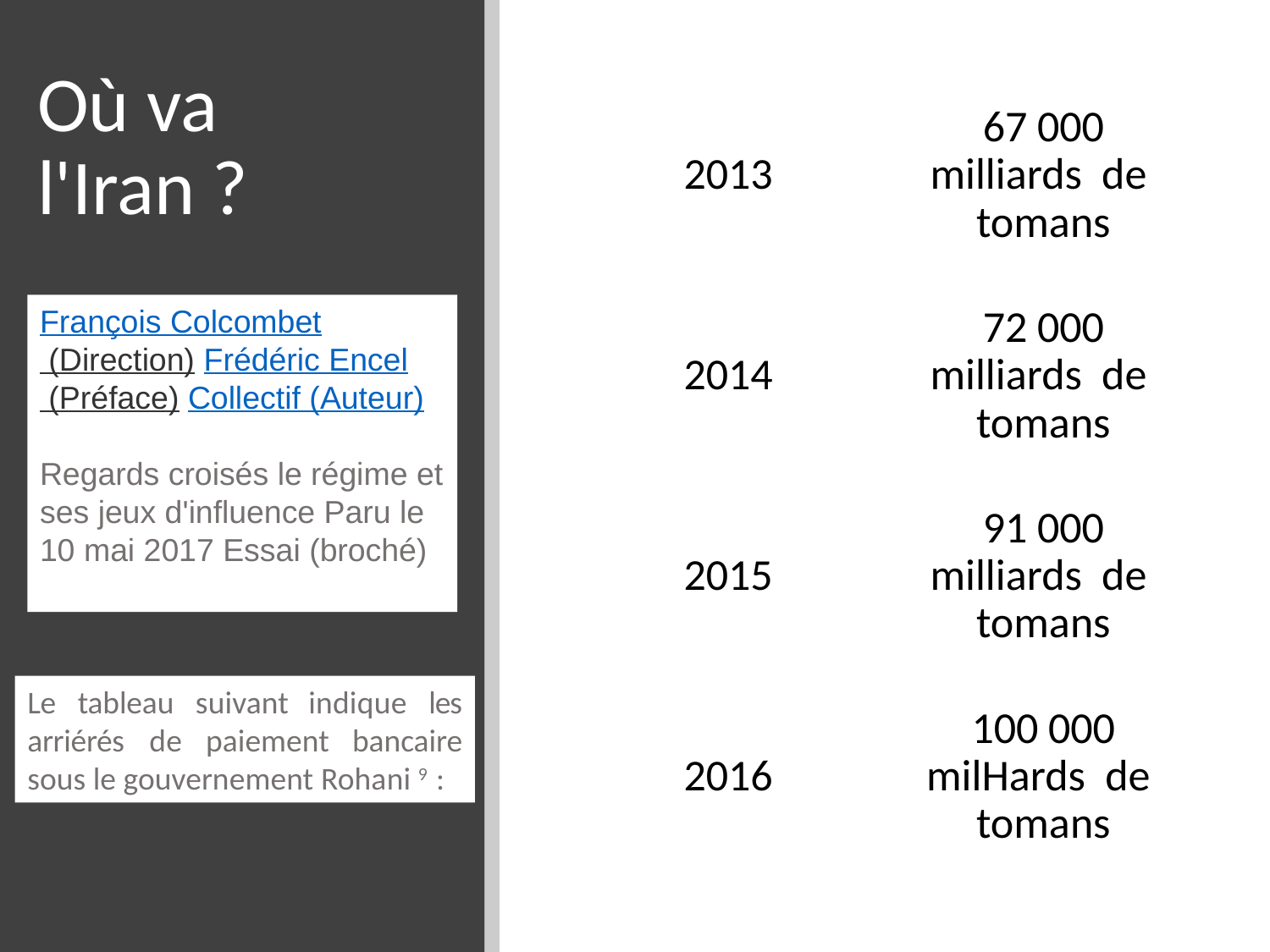

Où va l'Iran ?
2013
67 000 milliards  de  tomans
2014
72 000 milliards  de  tomans
2015
91 000 milliards  de  tomans
2016
100 000 milHards  de  tomans
François Colcombet (Direction) Frédéric Encel (Préface) Collectif (Auteur) sur
Regards croisés le régime et ses jeux d'influence Paru le 10 mai 2017 Essai (broché)

Le tableau suivant indique les arriérés de paiement bancaire sous le gouvernement Rohani 9  :